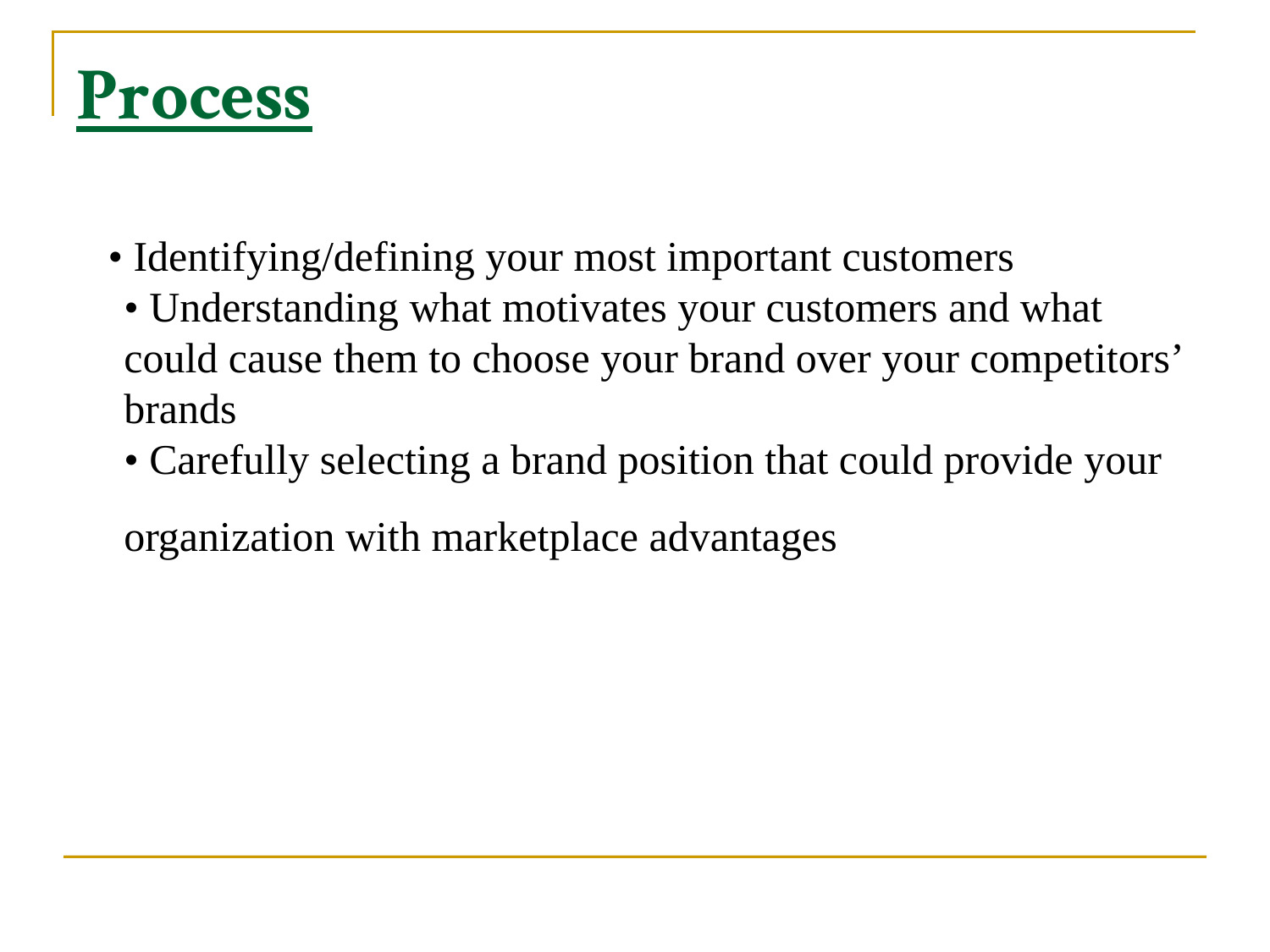

# Process
   • Identifying/defining your most important customers
• Understanding what motivates your customers and what could cause them to choose your brand over your competitors’ brands
• Carefully selecting a brand position that could provide your organization with marketplace advantages